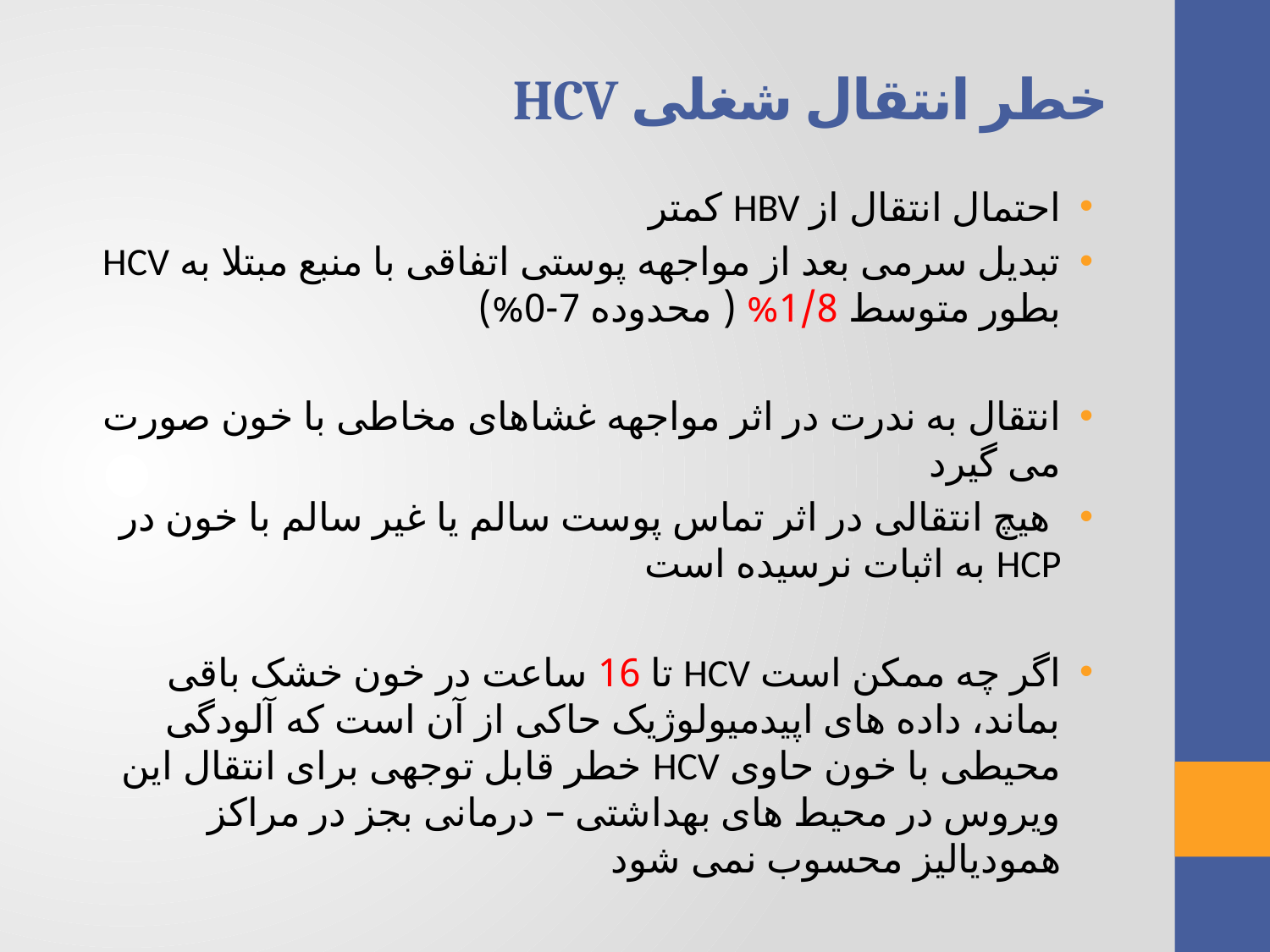

# خطر انتقال شغلی HCV
احتمال انتقال از HBV کمتر
تبدیل سرمی بعد از مواجهه پوستی اتفاقی با منبع مبتلا به HCV  بطور متوسط 1/8% ( محدوده 7-0%)

انتقال به ندرت در اثر مواجهه غشاهای مخاطی با خون صورت می گیرد
 هیچ انتقالی در اثر تماس پوست سالم یا غیر سالم با خون در HCP به اثبات نرسیده است

اگر چه ممکن است HCV تا 16 ساعت در خون خشک باقی بماند، داده های اپیدمیولوژیک حاکی از آن است که آلودگی محیطی با خون حاوی HCV خطر قابل توجهی برای انتقال این ویروس در محیط های بهداشتی – درمانی بجز در مراکز همودیالیز محسوب نمی شود